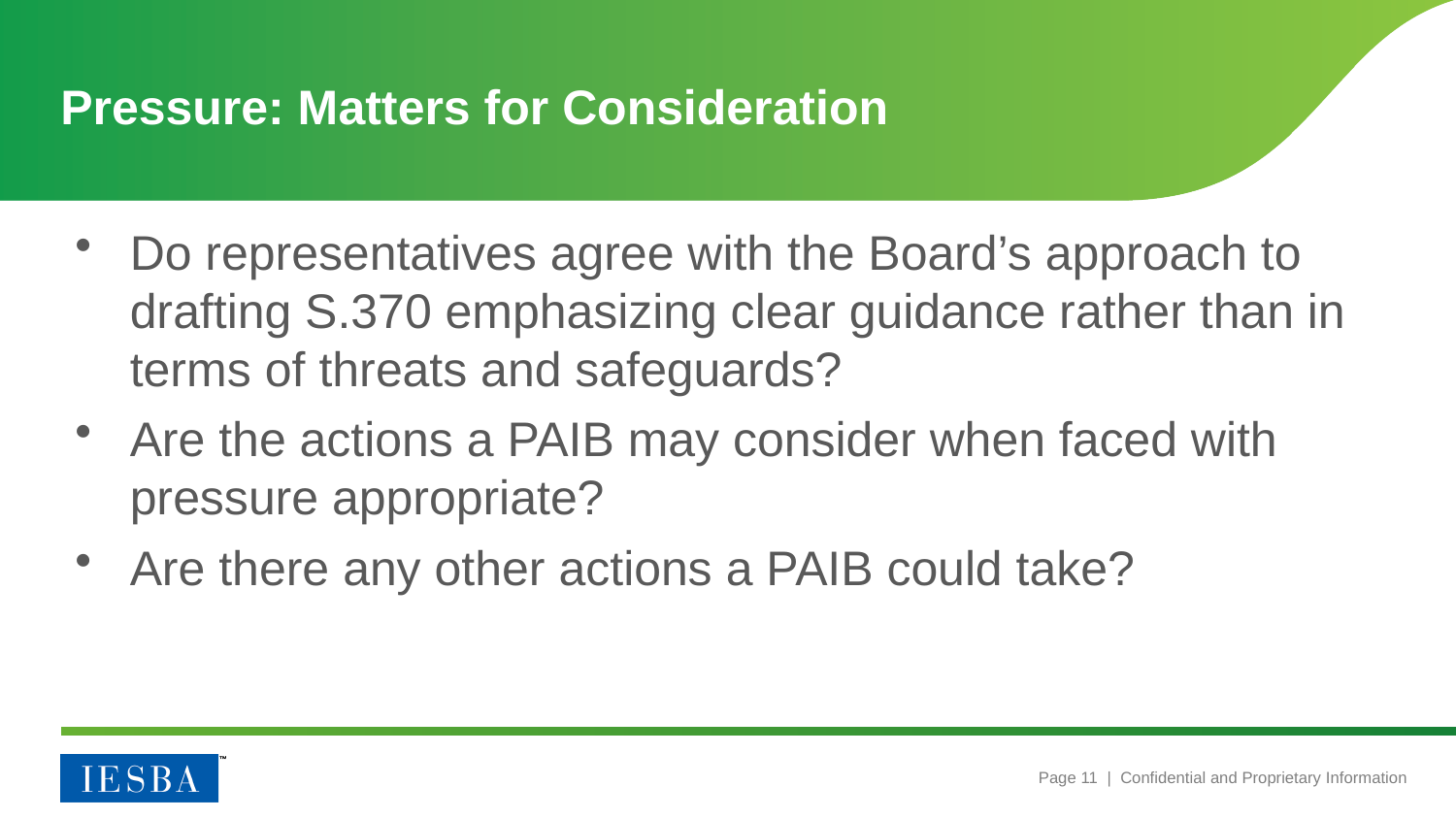

# Pressure: Matters for Consideration
Do representatives agree with the Board’s approach to drafting S.370 emphasizing clear guidance rather than in terms of threats and safeguards?
Are the actions a PAIB may consider when faced with pressure appropriate?
Are there any other actions a PAIB could take?